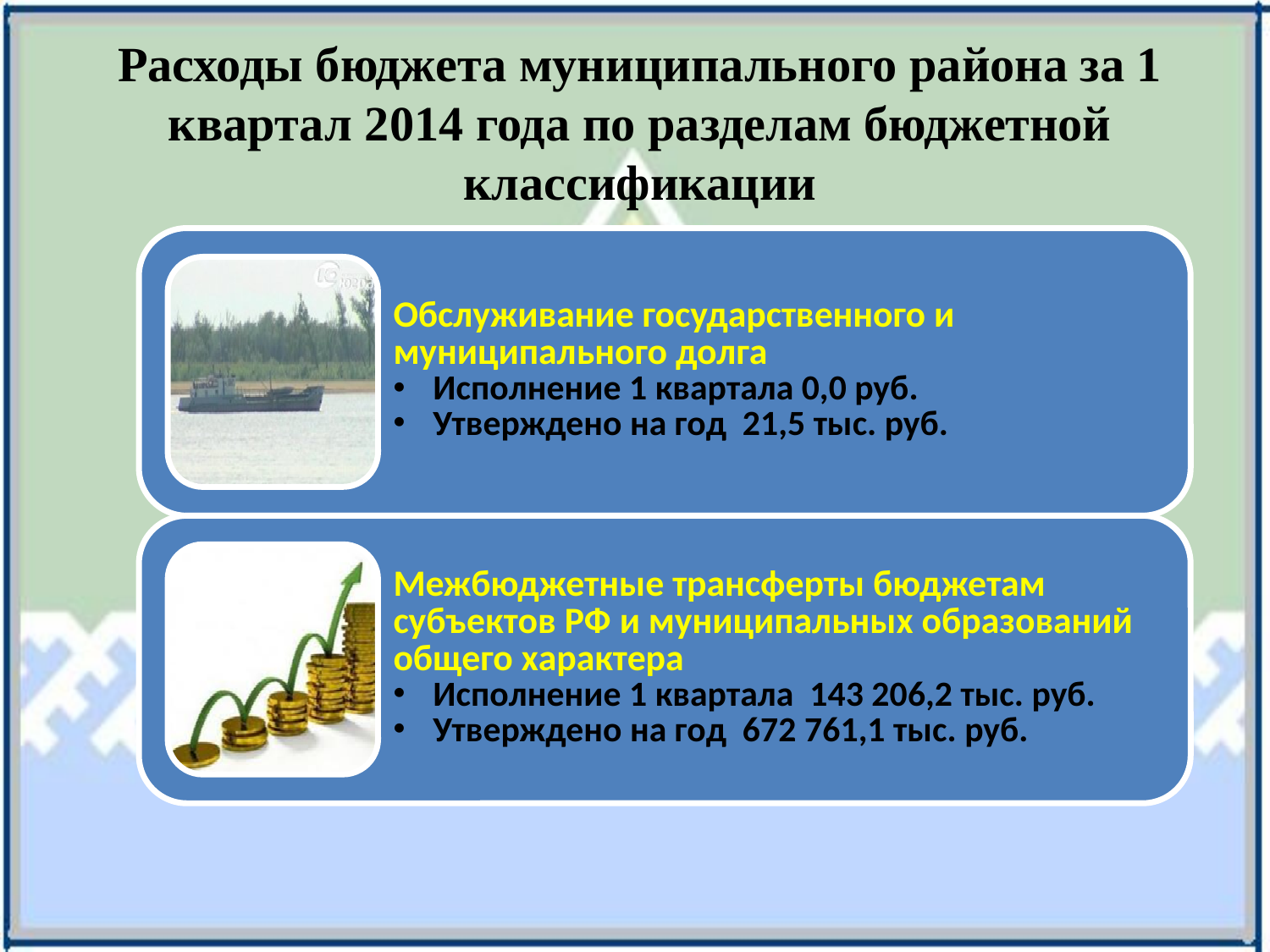

Расходы бюджета муниципального района за 1 квартал 2014 года по разделам бюджетной классификации
Обслуживание государственного и муниципального долга
Исполнение 1 квартала 0,0 руб.
Утверждено на год  21,5 тыс. руб.
Межбюджетные трансферты бюджетам субъектов РФ и муниципальных образований общего характера
Утверждено на год  672 761,1 тыс. руб.
Исполнение 1 квартала  143 206,2 тыс. руб.